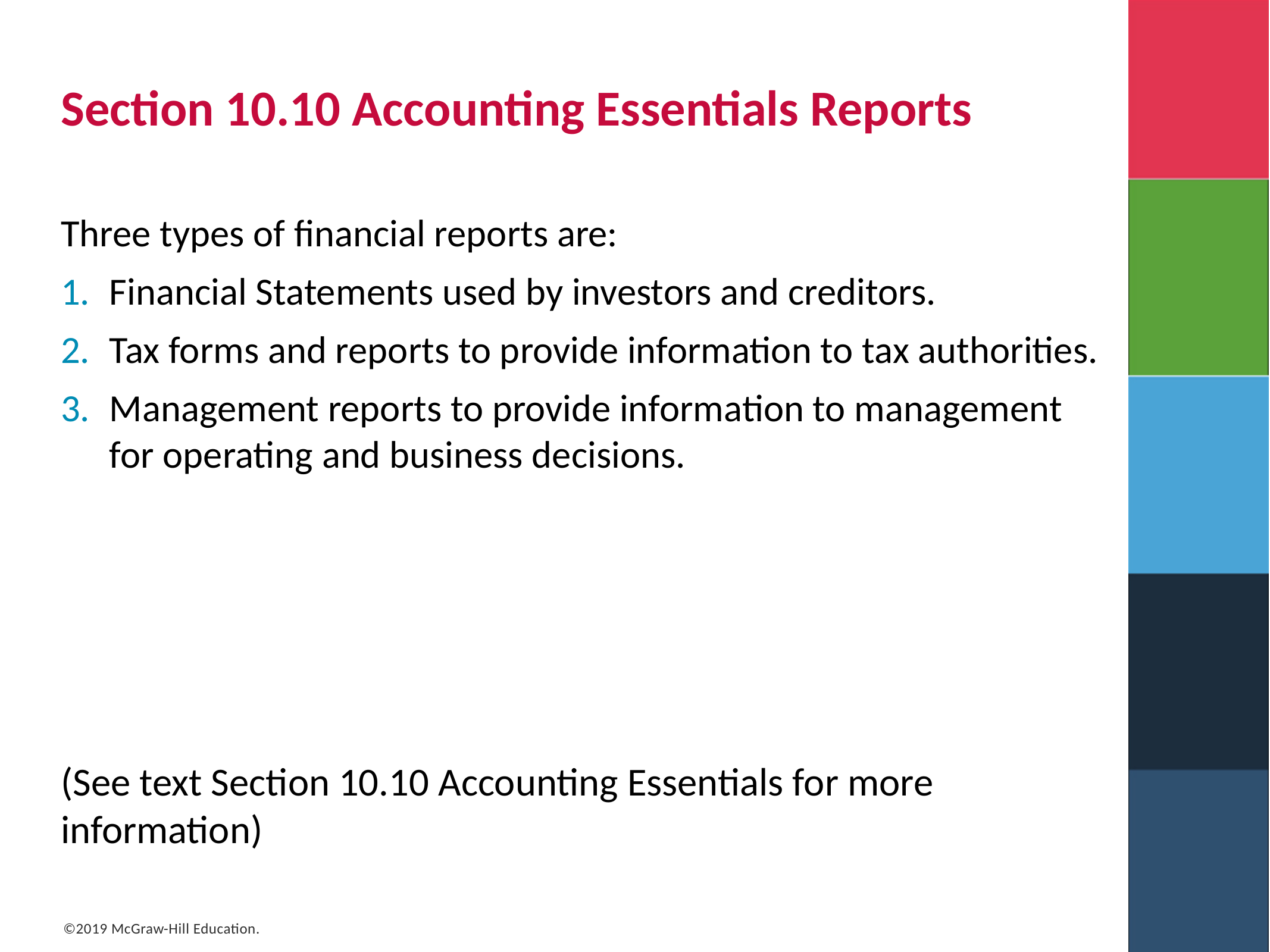

# Section 10.10 Accounting Essentials Reports
Three types of financial reports are:
Financial Statements used by investors and creditors.
Tax forms and reports to provide information to tax authorities.
Management reports to provide information to management for operating and business decisions.
(See text Section 10.10 Accounting Essentials for more information)